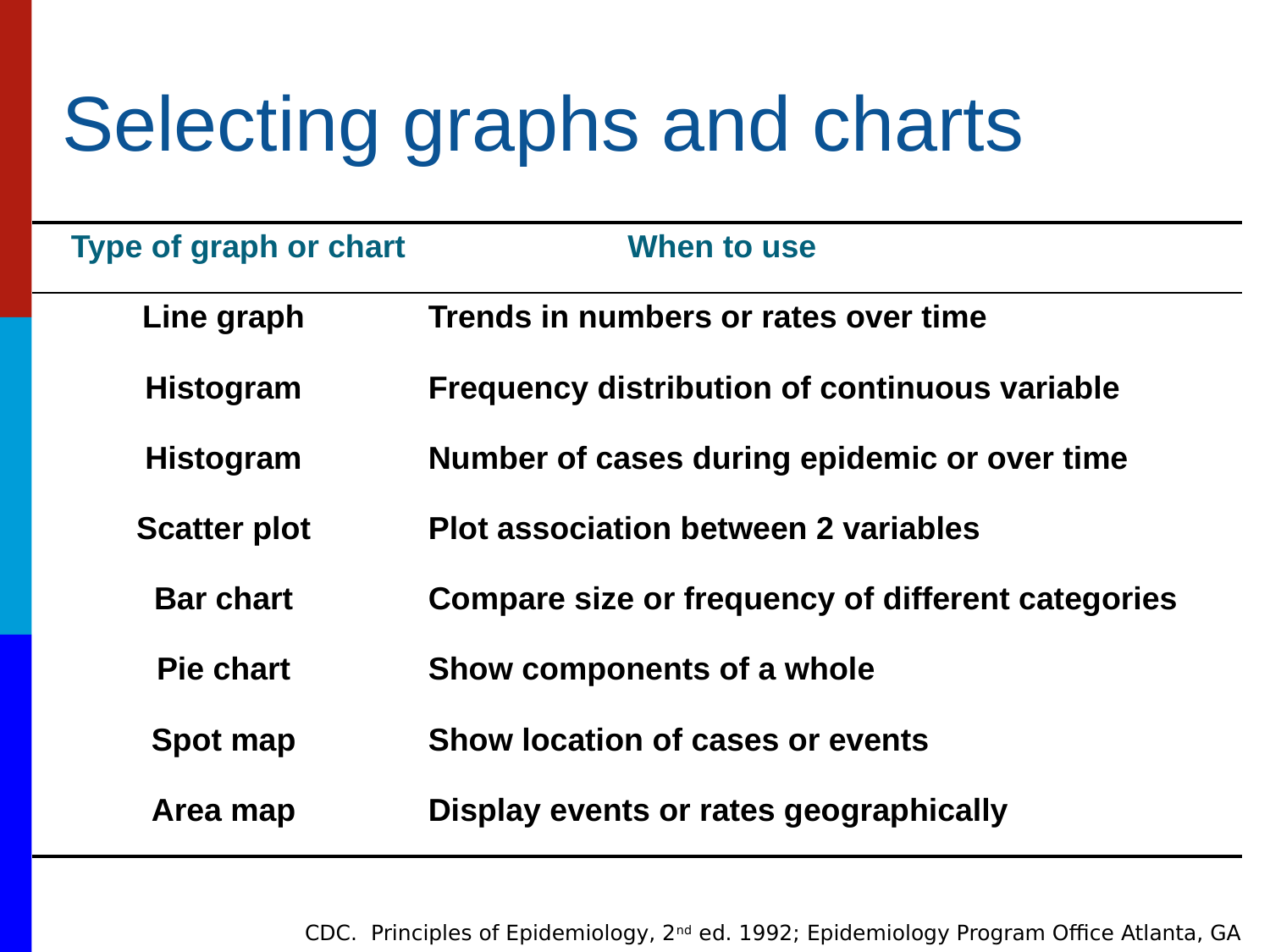

Selecting graphs and charts
| Type of graph or chart |  | When to use |
| --- | --- | --- |
| Line graph | Trends in numbers or rates over time |  |
| Histogram | Frequency distribution of continuous variable |  |
| Histogram | Number of cases during epidemic or over time |  |
| Scatter plot | Plot association between 2 variables |  |
| Bar chart | Compare size or frequency of different categories |  |
| Pie chart | Show components of a whole |  |
| Spot map | Show location of cases or events |  |
| Area map | Display events or rates geographically |  |
CDC.  Principles of Epidemiology, 2nd ed. 1992; Epidemiology Program Office Atlanta, GA